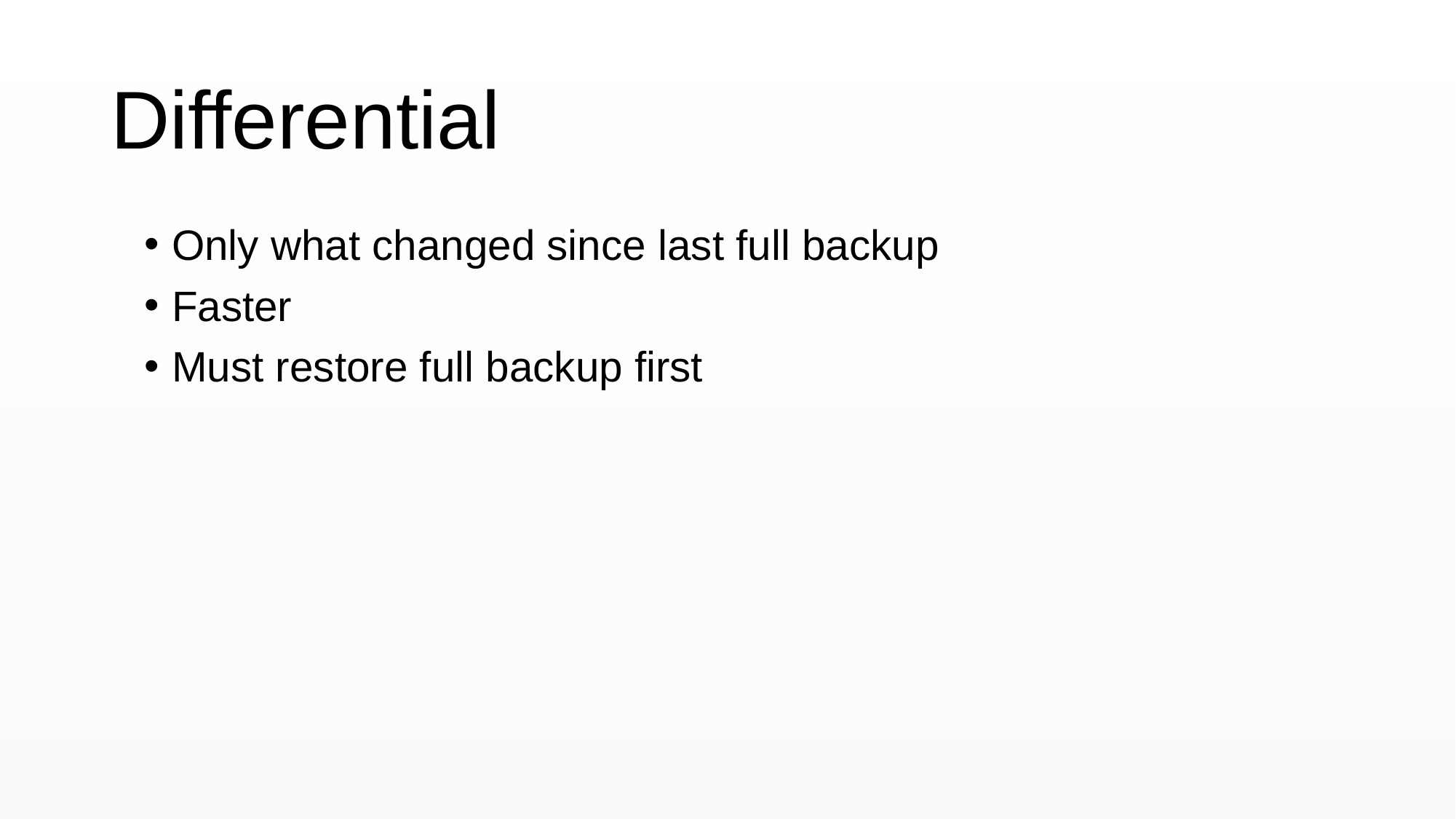

# Differential
Only what changed since last full backup
Faster
Must restore full backup first